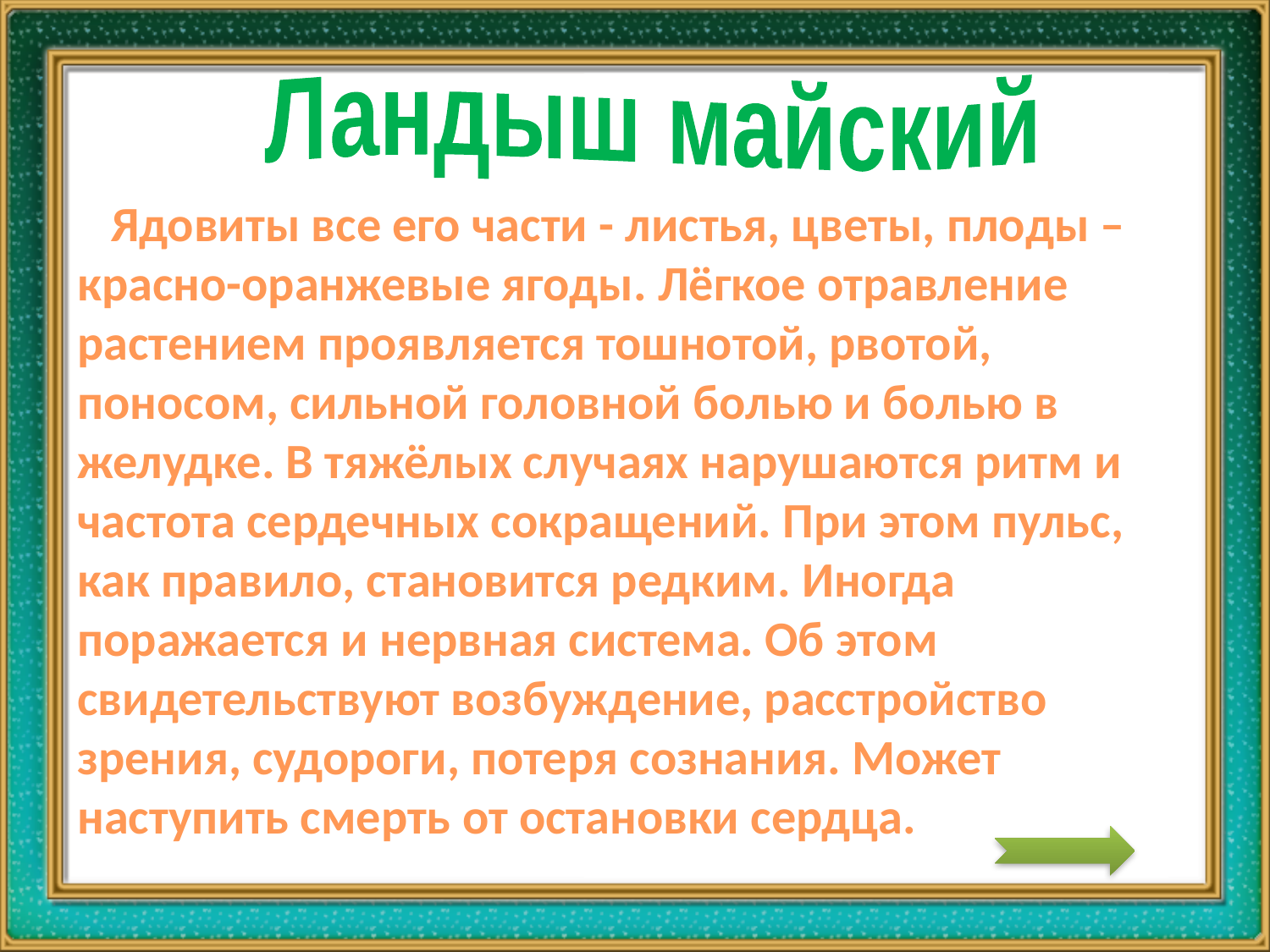

Ландыш майский
   Ядовиты все его части - листья, цветы, плоды – красно-оранжевые ягоды. Лёгкое отравление растением проявляется тошнотой, рвотой, поносом, сильной головной болью и болью в желудке. В тяжёлых случаях нарушаются ритм и частота сердечных сокращений. При этом пульс, как правило, становится редким. Иногда поражается и нервная система. Об этом свидетельствуют возбуждение, расстройство зрения, судороги, потеря сознания. Может наступить смерть от остановки сердца.